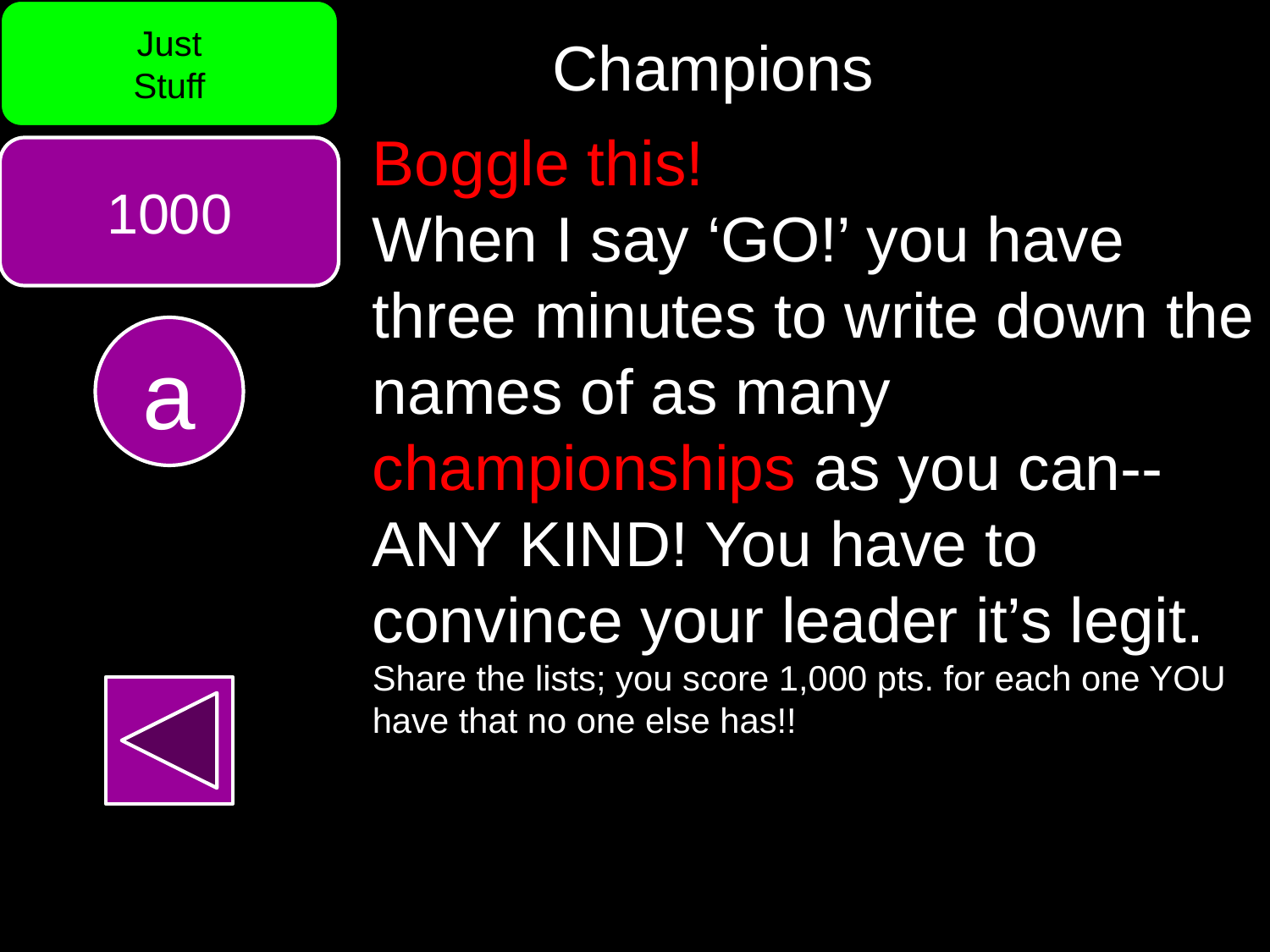

Just
Stuff
Champions
Boggle this!
When I say ‘GO!’ you have three minutes to write down the names of as many championships as you can--ANY KIND! You have to convince your leader it’s legit. Share the lists; you score 1,000 pts. for each one YOU have that no one else has!!
1000
a